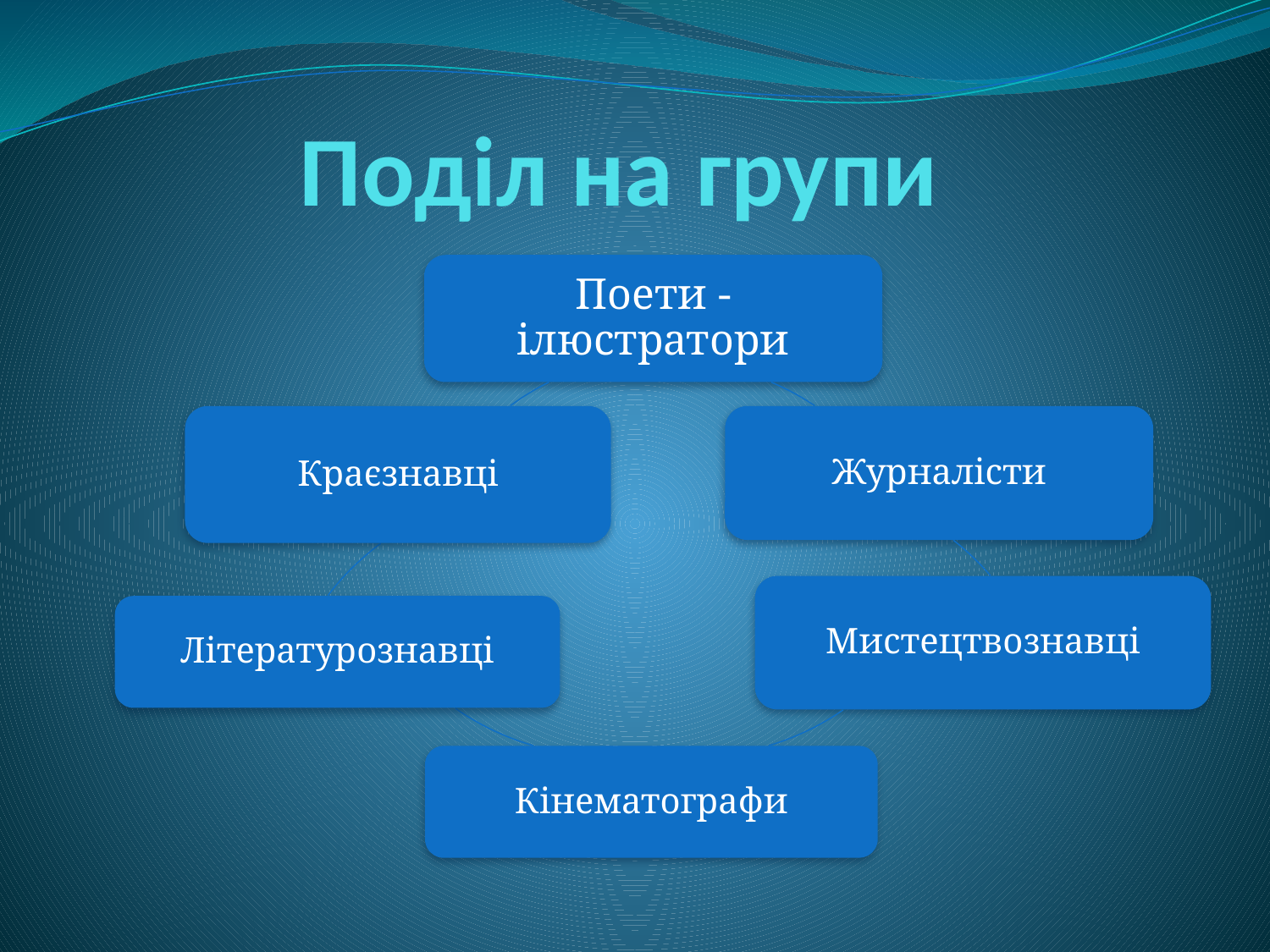

# Поділ на групи
Поети -ілюстратори
Журналісти
Мистецтвознавці
Кінематографи
Літературознавці
Краєзнавці